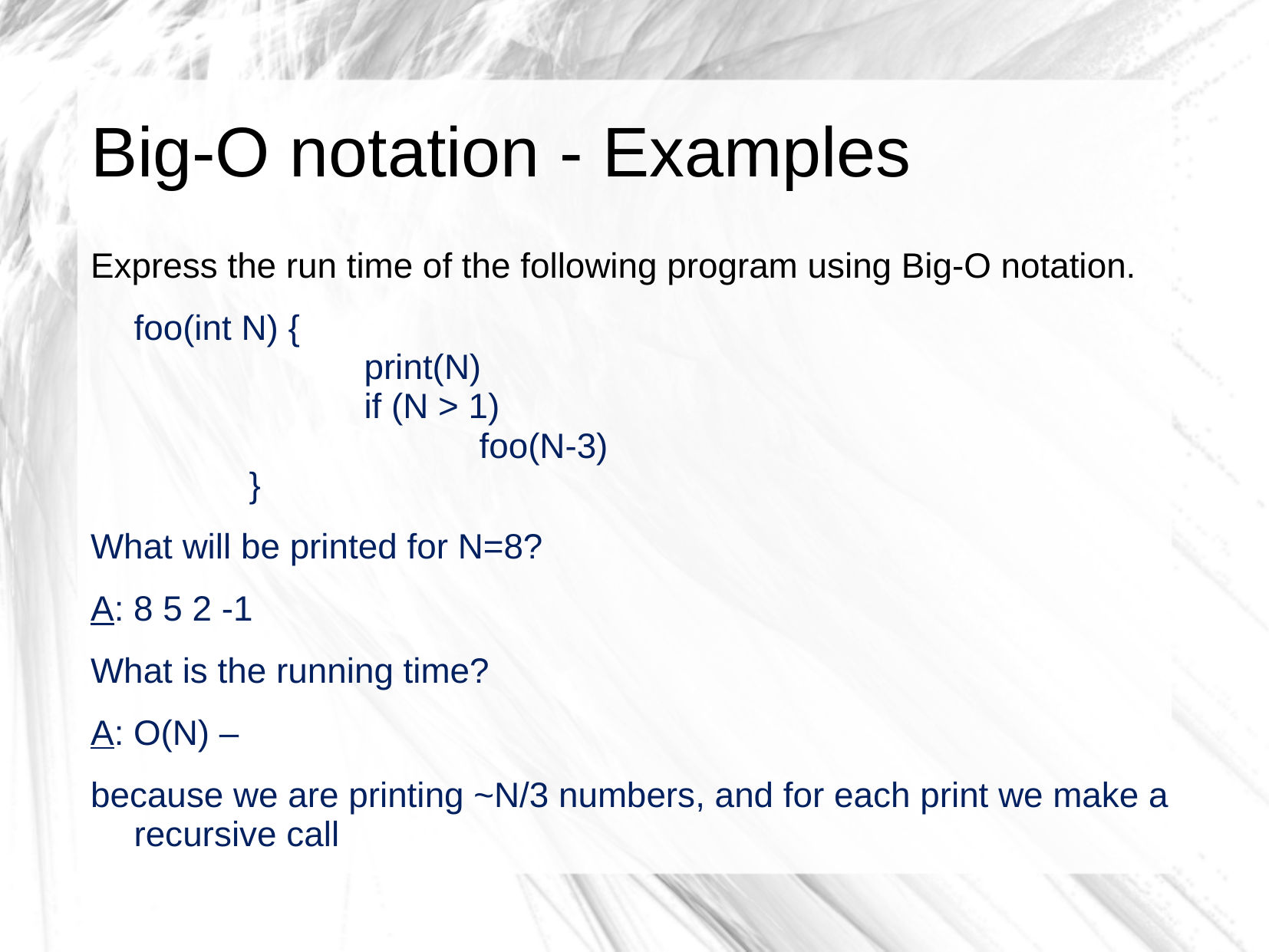

# Big-O notation - Examples
Express the run time of the following program using Big-O notation.
	foo(int N) {
		print(N)
 		if (N > 1)
			foo(N-3)
	}
What will be printed for N=8?
A: 8 5 2 -1
What is the running time?
A: O(N) –
because we are printing ~N/3 numbers, and for each print we make a recursive call